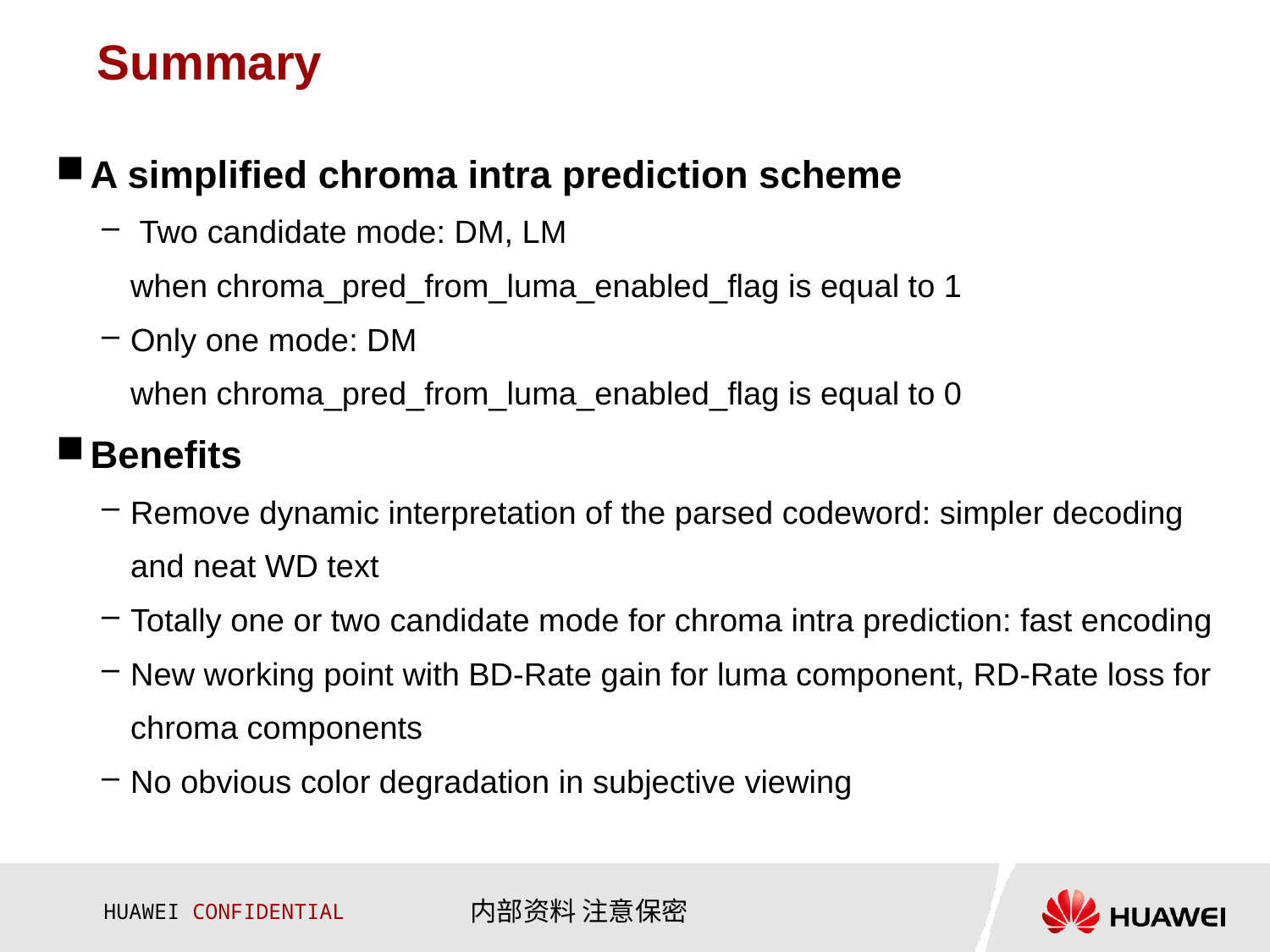

# Summary
A simplified chroma intra prediction scheme
 Two candidate mode: DM, LM
when chroma_pred_from_luma_enabled_flag is equal to 1
Only one mode: DM
when chroma_pred_from_luma_enabled_flag is equal to 0
Benefits
Remove dynamic interpretation of the parsed codeword: simpler decoding and neat WD text
Totally one or two candidate mode for chroma intra prediction: fast encoding
New working point with BD-Rate gain for luma component, RD-Rate loss for chroma components
No obvious color degradation in subjective viewing